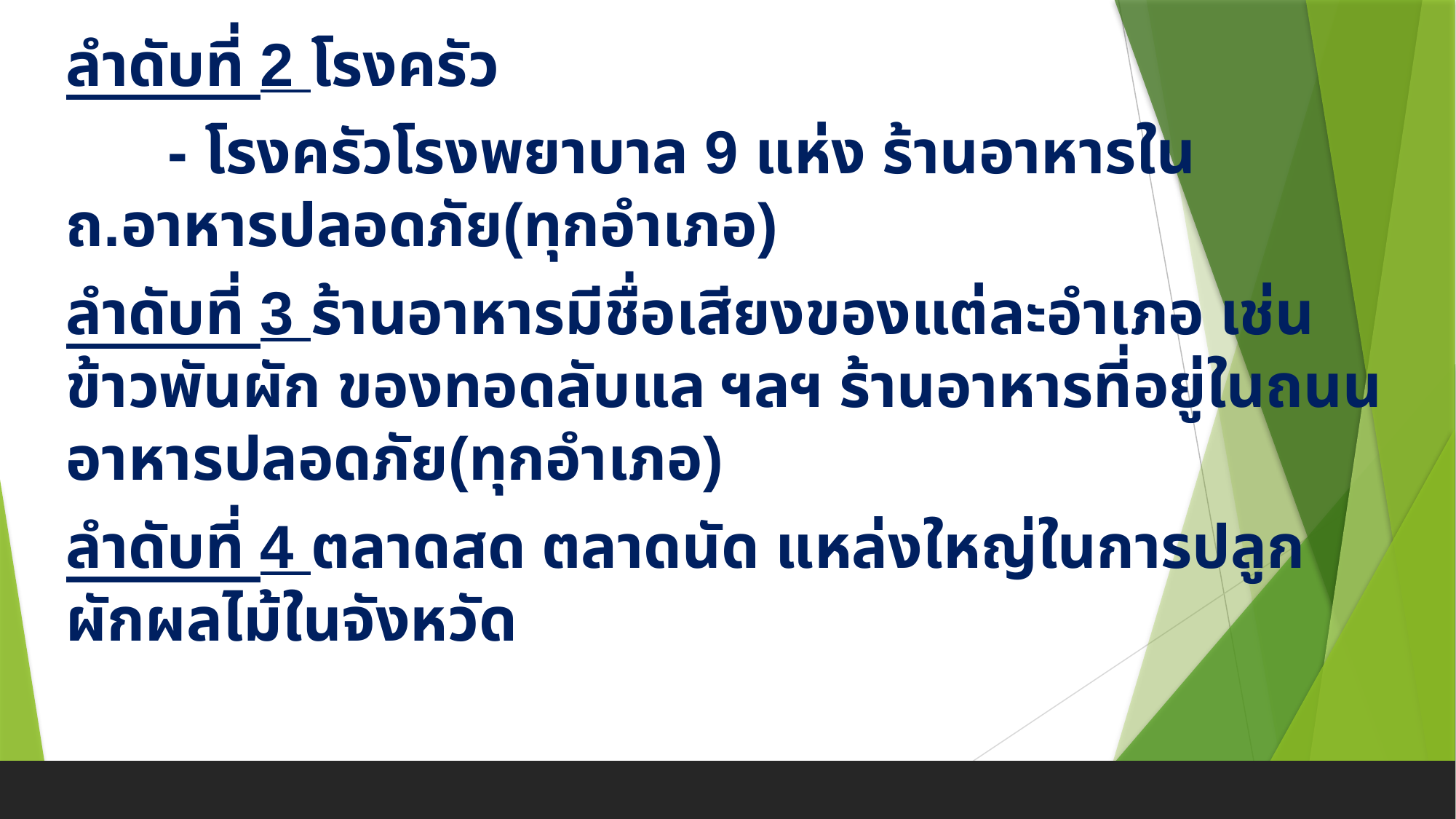

ลำดับที่ 2 โรงครัว
      - โรงครัวโรงพยาบาล 9 แห่ง ร้านอาหารใน ถ.อาหารปลอดภัย(ทุกอำเภอ)
ลำดับที่ 3 ร้านอาหารมีชื่อเสียงของแต่ละอำเภอ เช่น ข้าวพันผัก ของทอดลับแล ฯลฯ ร้านอาหารที่อยู่ในถนนอาหารปลอดภัย(ทุกอำเภอ)
ลำดับที่ 4 ตลาดสด ตลาดนัด แหล่งใหญ่ในการปลูกผักผลไม้ในจังหวัด